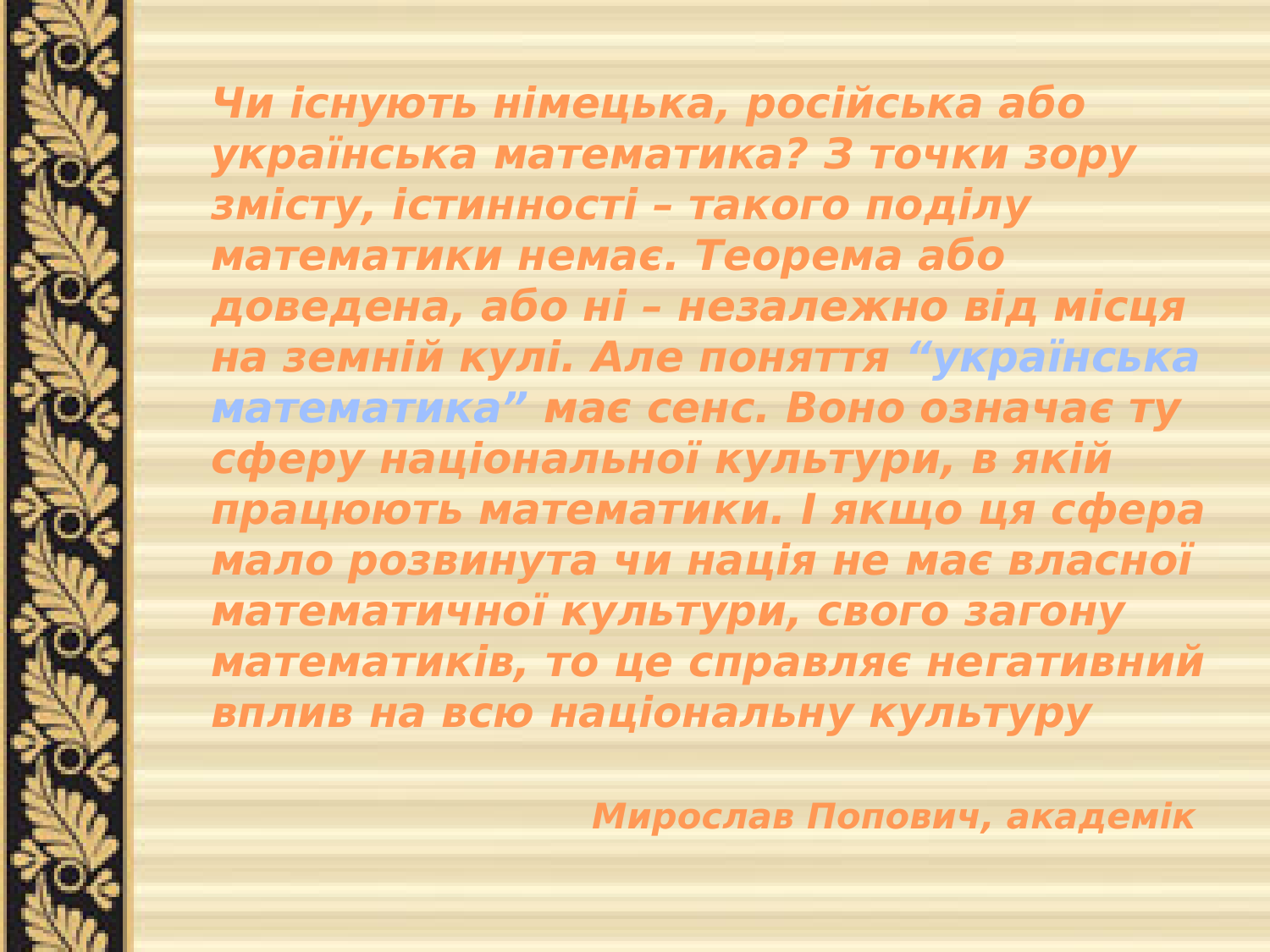

Чи існують німецька, російська або українська математика? З точки зору змісту, істинності – такого поділу математики немає. Теорема або доведена, або ні – незалежно від місця на земній кулі. Але поняття “українська математика” має сенс. Воно означає ту сферу національної культури, в якій працюють математики. І якщо ця сфера мало розвинута чи нація не має власної математичної культури, свого загону математиків, то це справляє негативний вплив на всю національну культуру

			Мирослав Попович, академік